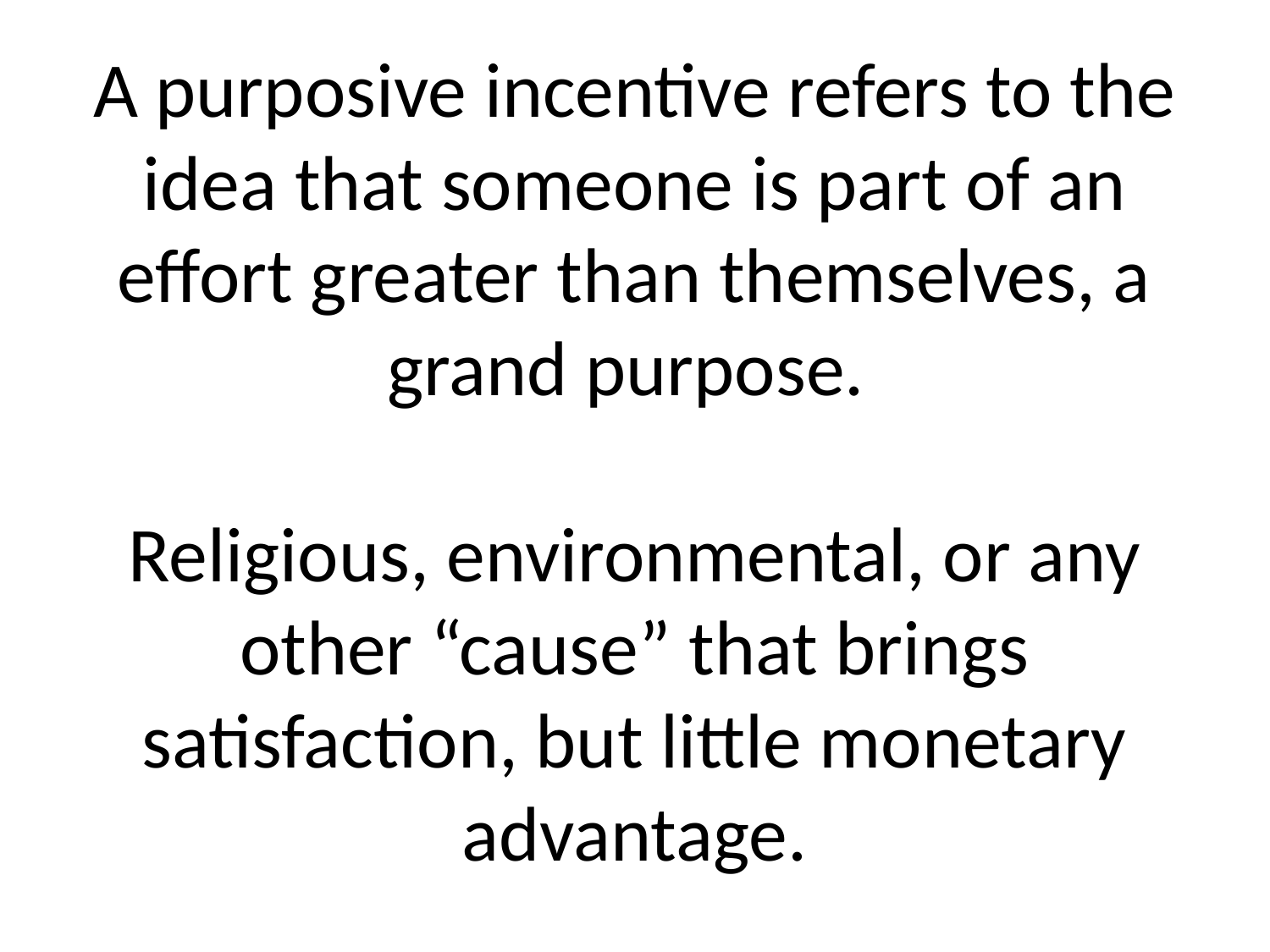

# A purposive incentive refers to the idea that someone is part of an effort greater than themselves, a grand purpose. Religious, environmental, or any other “cause” that brings satisfaction, but little monetary advantage.